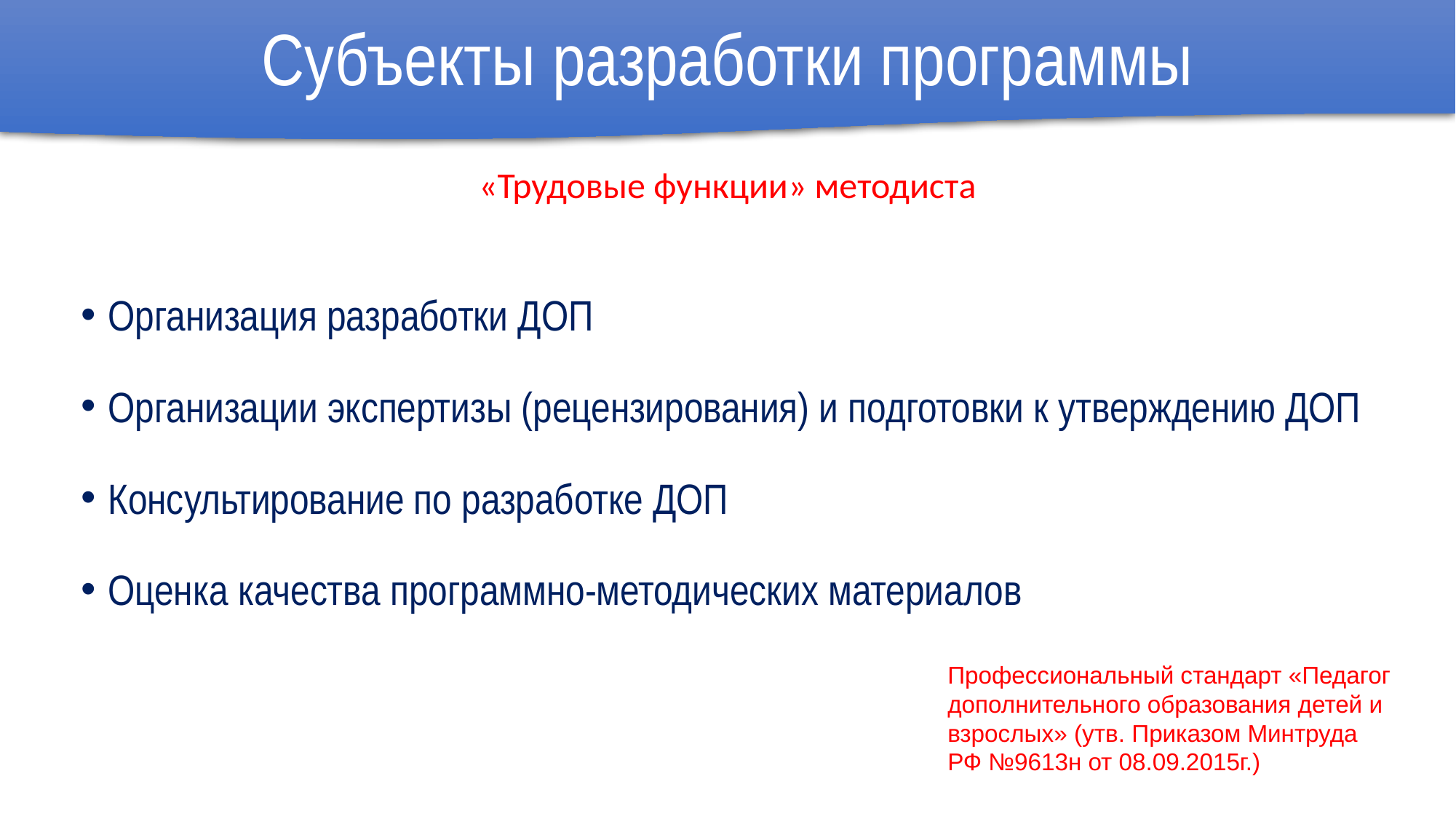

Субъекты разработки программы
«Трудовые функции» методиста
Организация разработки ДОП
Организации экспертизы (рецензирования) и подготовки к утверждению ДОП
Консультирование по разработке ДОП
Оценка качества программно-методических материалов
Профессиональный стандарт «Педагог
дополнительного образования детей и
взрослых» (утв. Приказом Минтруда
РФ №9613н от 08.09.2015г.)